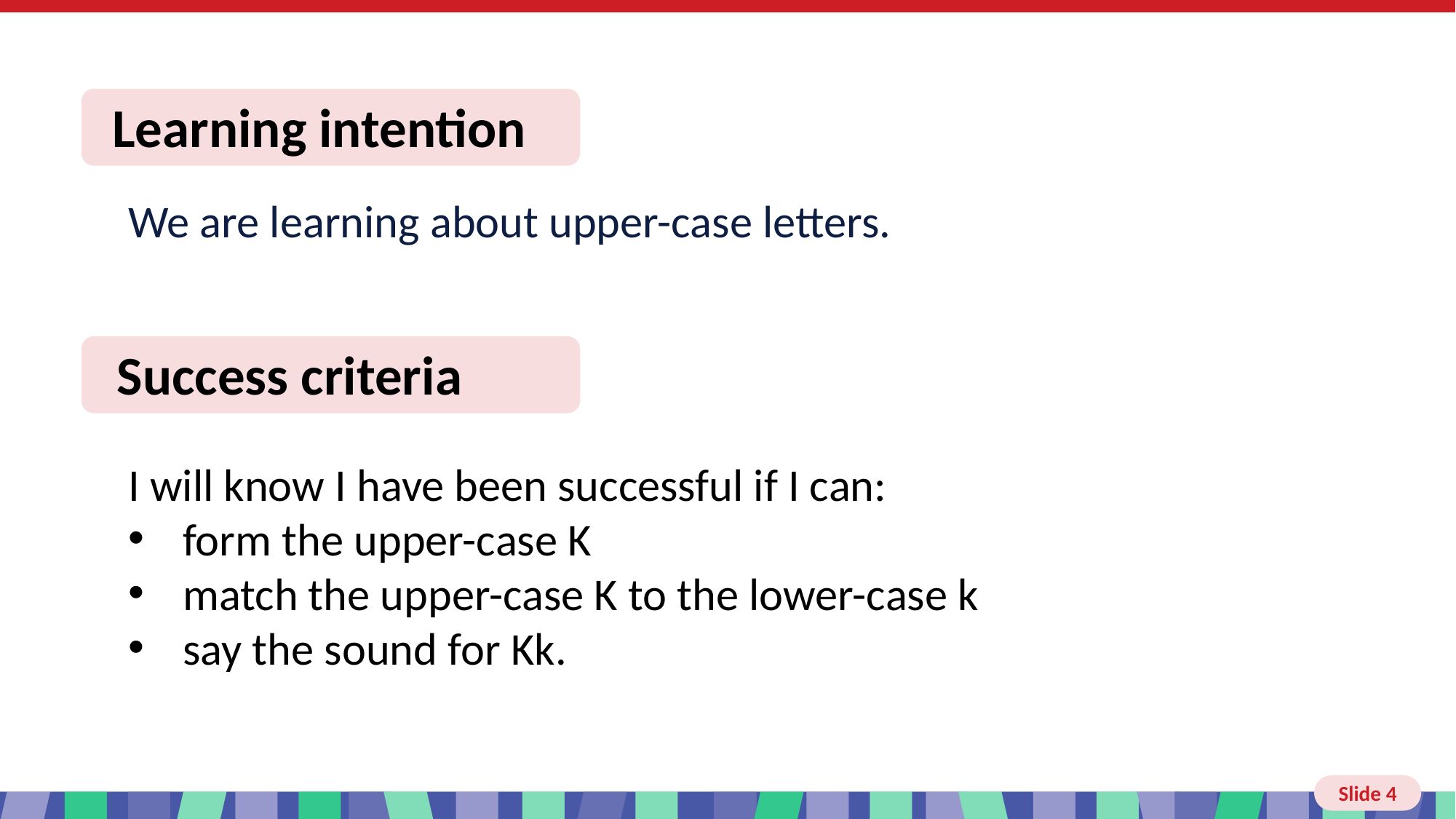

# Slide 4 Learning intention and success criteria
We are learning about upper-case letters.

I will know I have been successful if I can:
form the upper-case K
match the upper-case K to the lower-case k
say the sound for Kk.